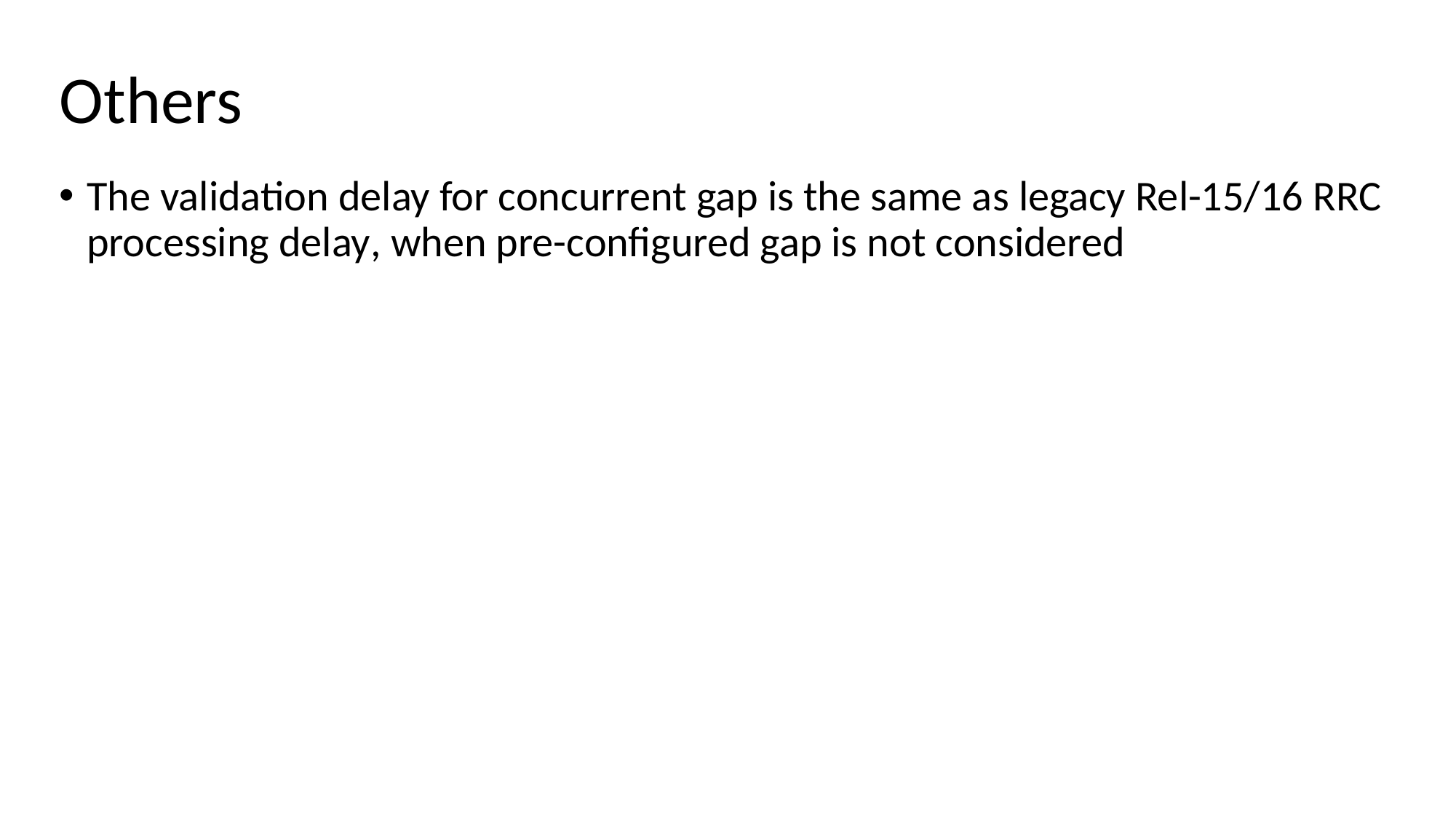

# Others
The validation delay for concurrent gap is the same as legacy Rel-15/16 RRC processing delay, when pre-configured gap is not considered